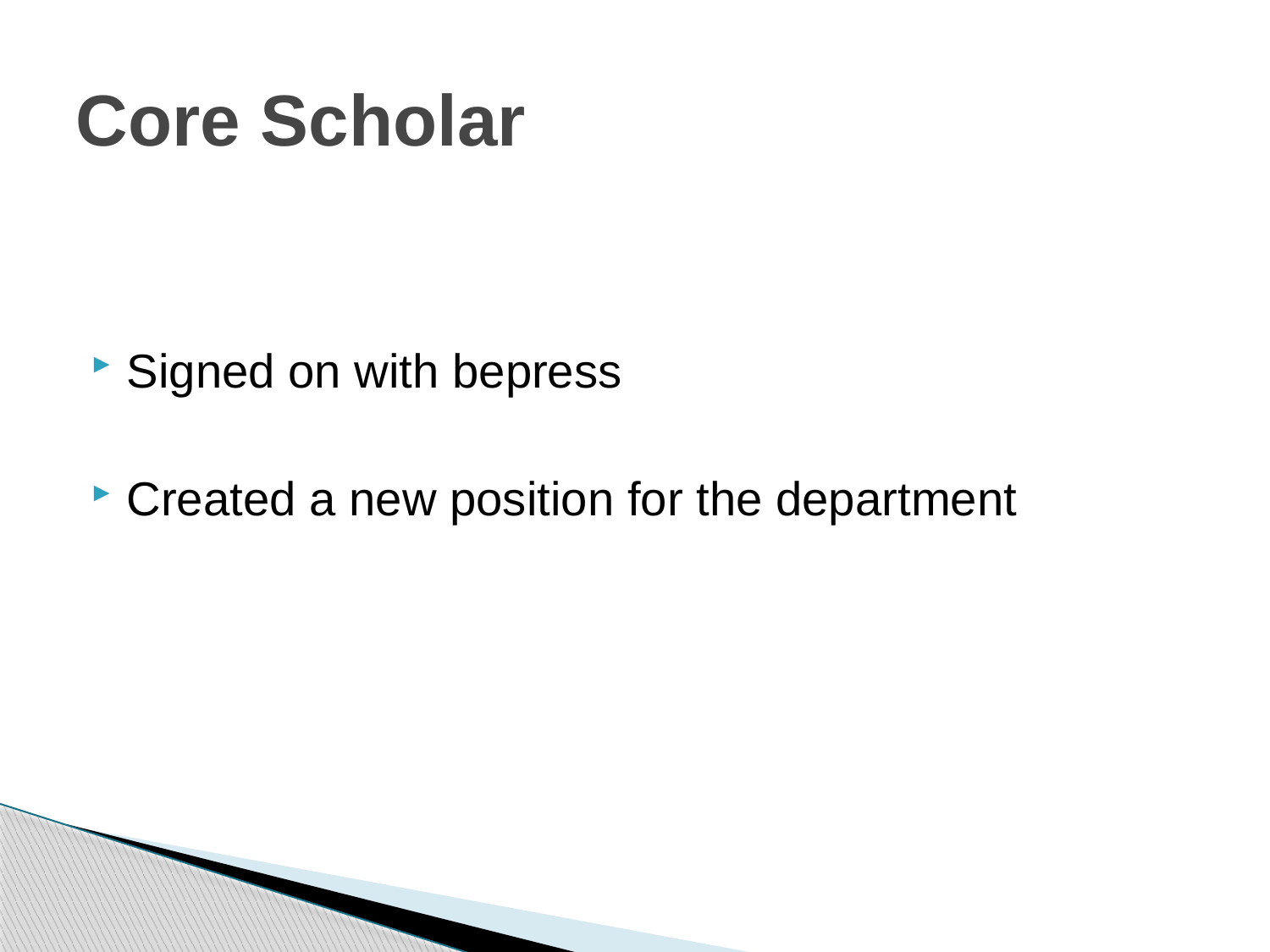

# Core Scholar

Signed on with bepress

Created a new position for the department